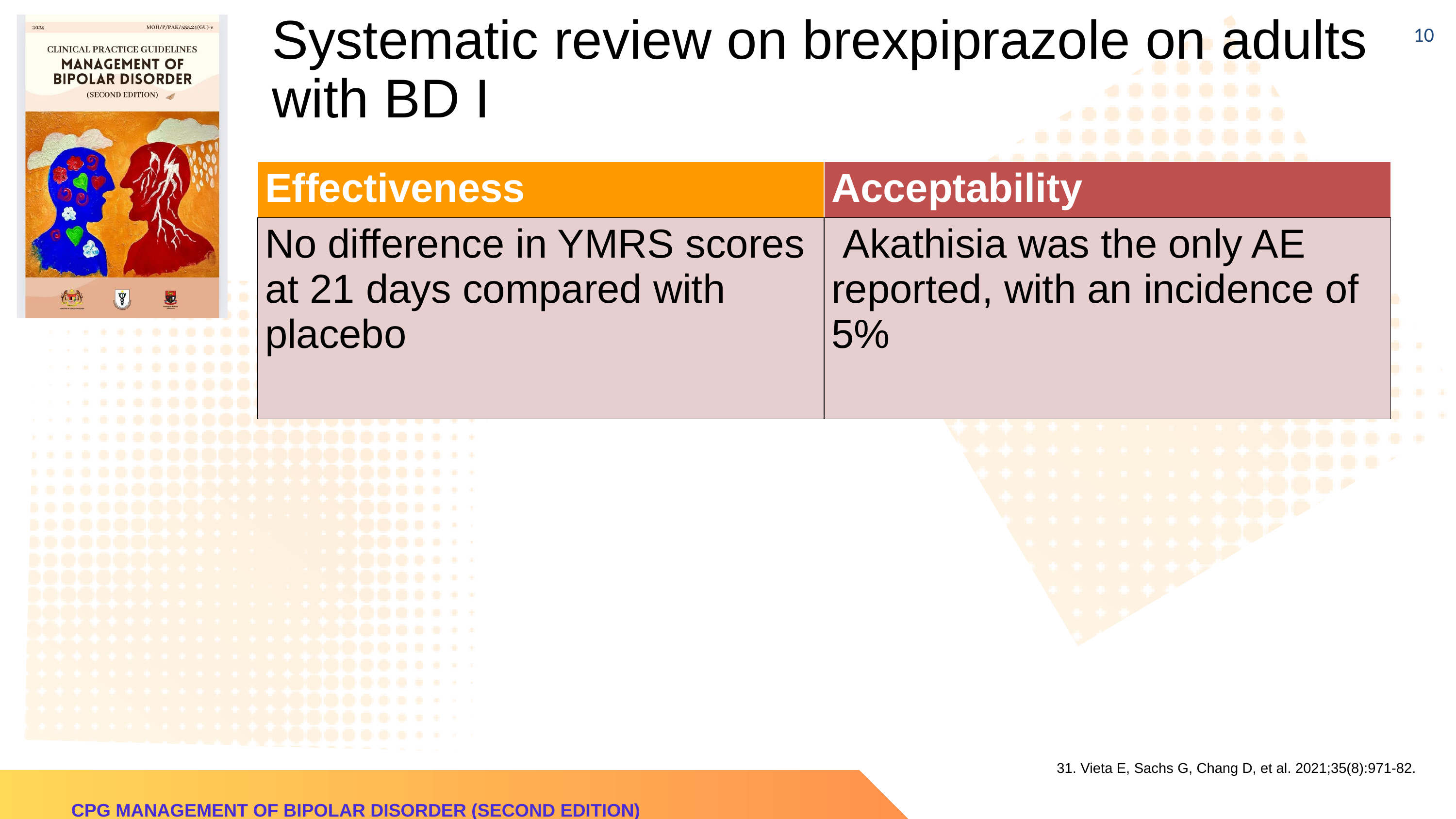

10
Systematic review on brexpiprazole on adults with BD I

| Effectiveness | Acceptability |
| --- | --- |
| No difference in YMRS scores at 21 days compared with placebo | Akathisia was the only AE reported, with an incidence of 5% |

31. Vieta E, Sachs G, Chang D, et al. 2021;35(8):971-82.

CPG MANAGEMENT OF BIPOLAR DISORDER (SECOND EDITION)